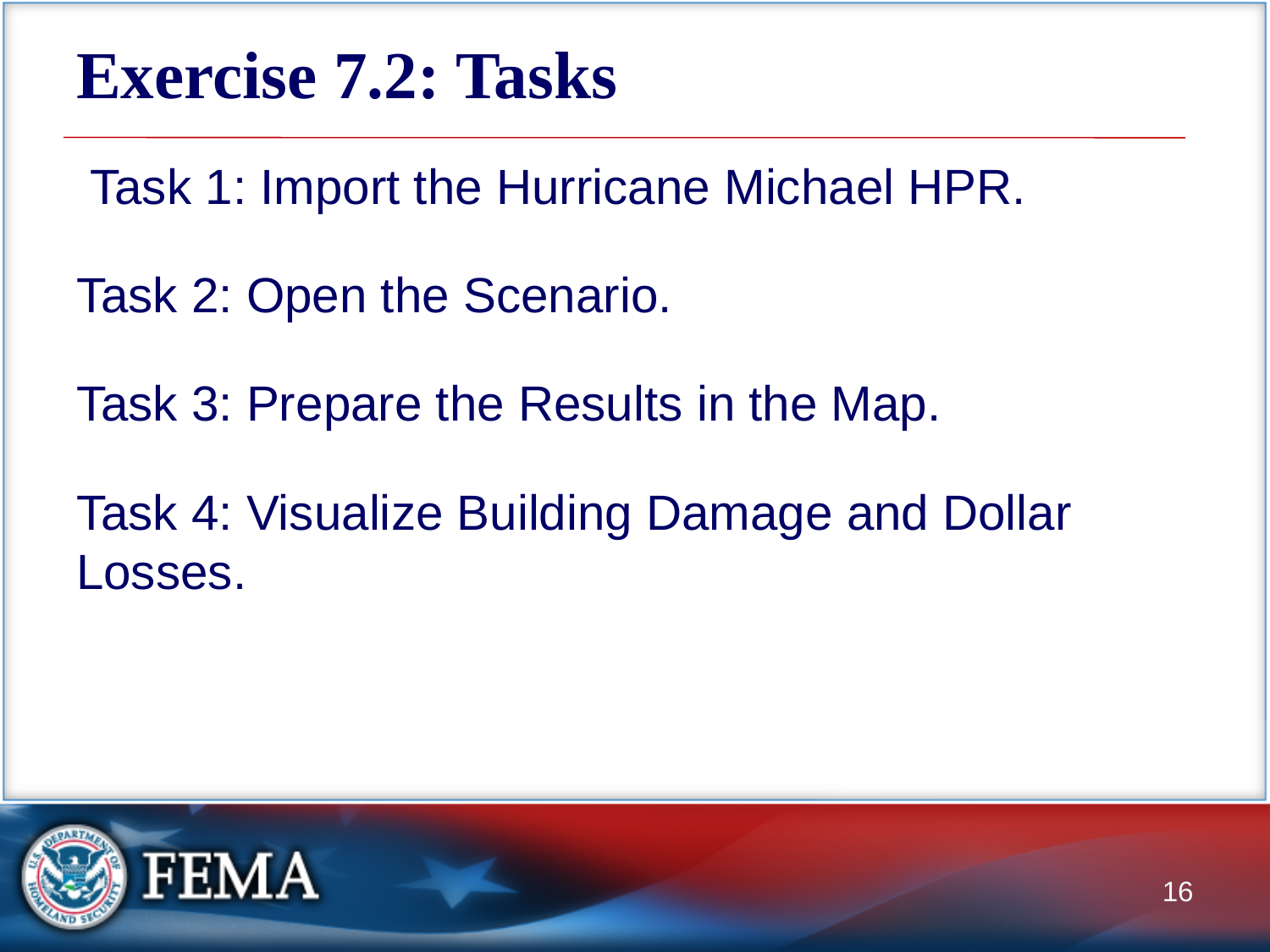

# Exercise 7.2: Tasks
 Task 1: Import the Hurricane Michael HPR.
Task 2: Open the Scenario.
Task 3: Prepare the Results in the Map.
Task 4: Visualize Building Damage and Dollar Losses.
16